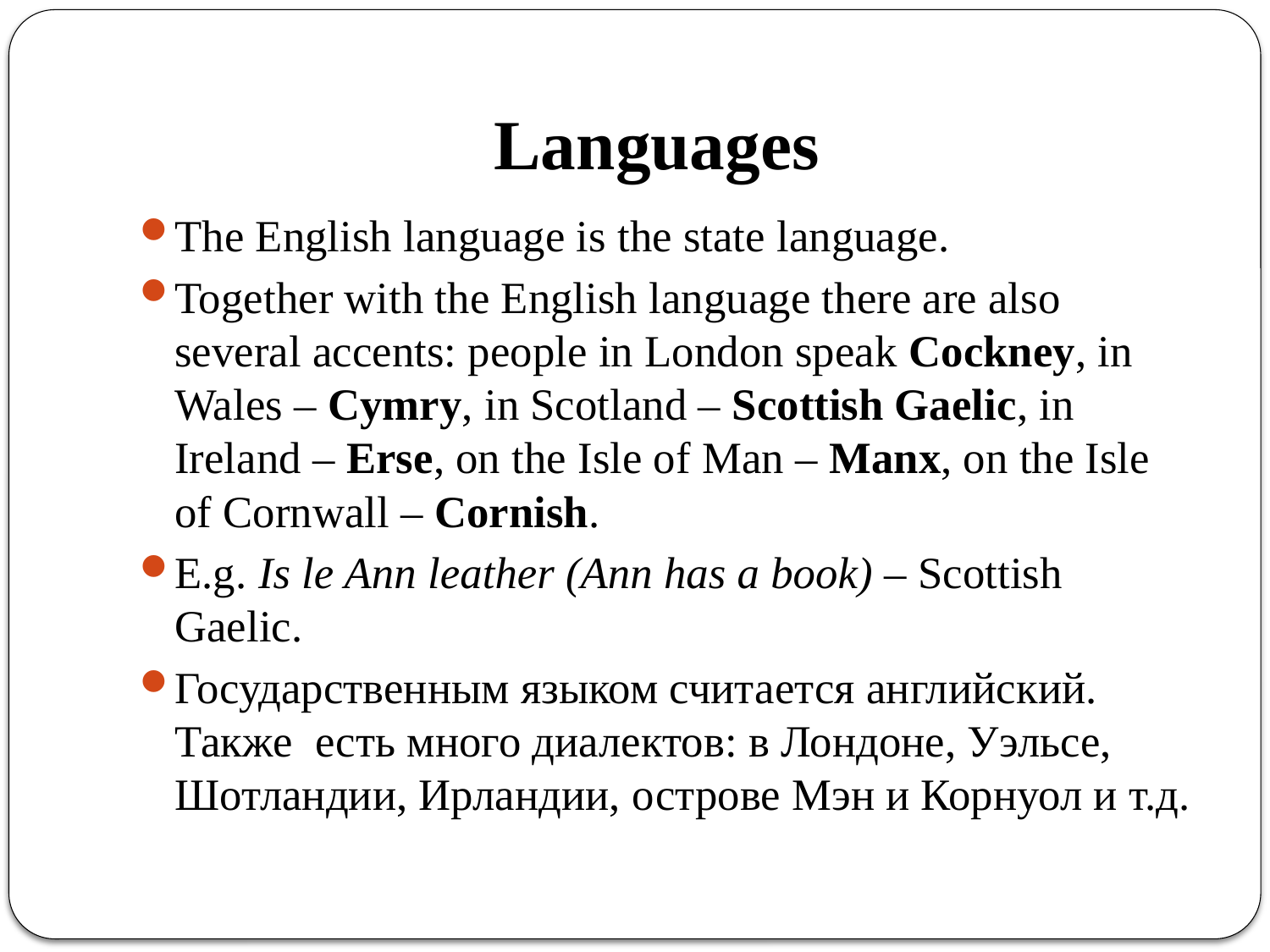

# Languages
The English language is the state language.
Together with the English language there are also several accents: people in London speak Cockney, in Wales – Cymry, in Scotland – Scottish Gaelic, in Ireland – Erse, on the Isle of Man – Manx, on the Isle of Cornwall – Cornish.
E.g. Is le Ann leather (Ann has a book) – Scottish Gaelic.
Государственным языком считается английский. Также  есть много диалектов: в Лондоне, Уэльсе, Шотландии, Ирландии, острове Мэн и Корнуол и т.д.